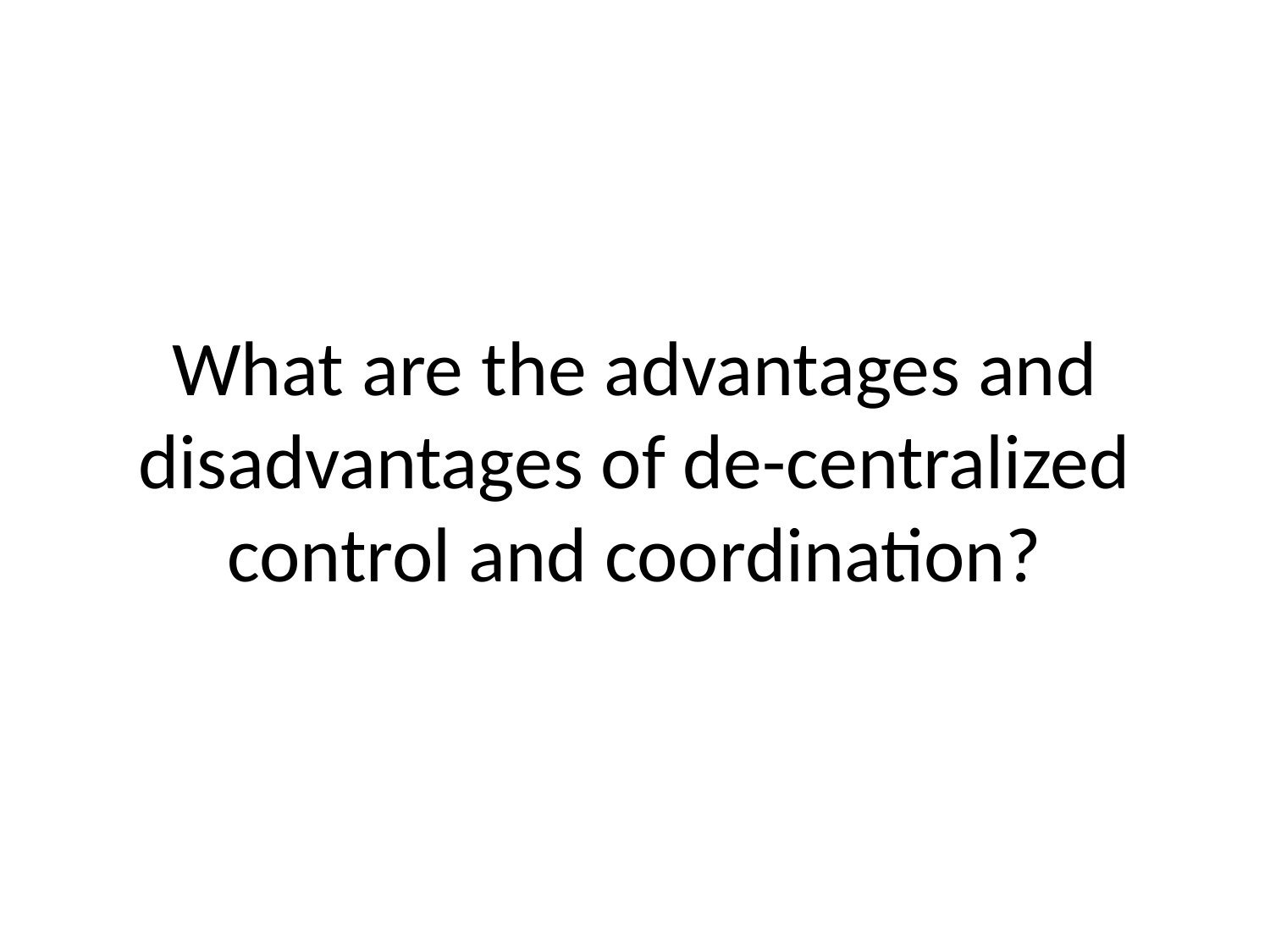

# What are the advantages and disadvantages of de-centralized control and coordination?